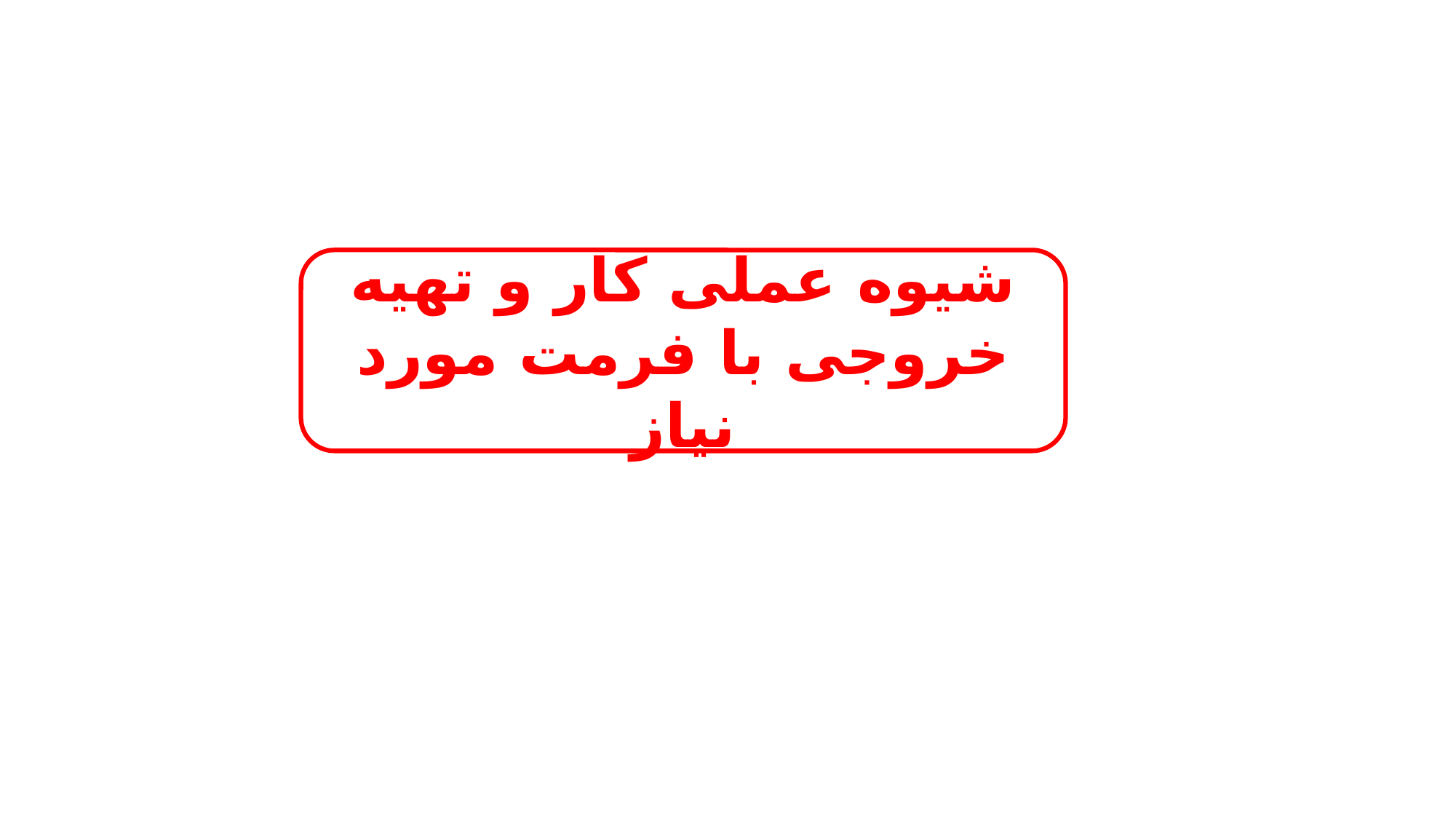

شیوه عملی کار و تهیه خروجی با فرمت مورد نیاز